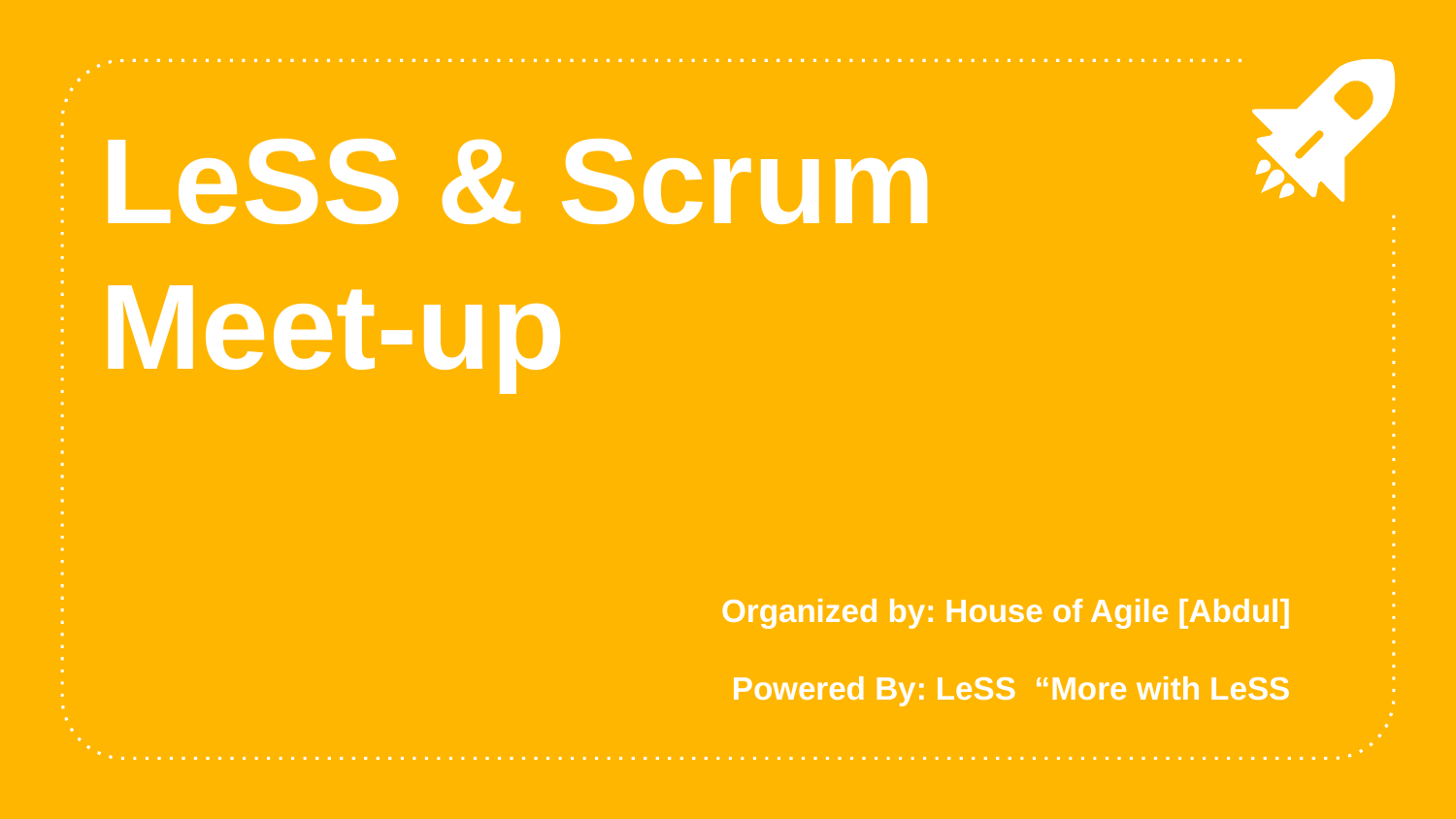

# LeSS & Scrum Meet-up
Organized by: House of Agile [Abdul]

Powered By: LeSS  “More with LeSS